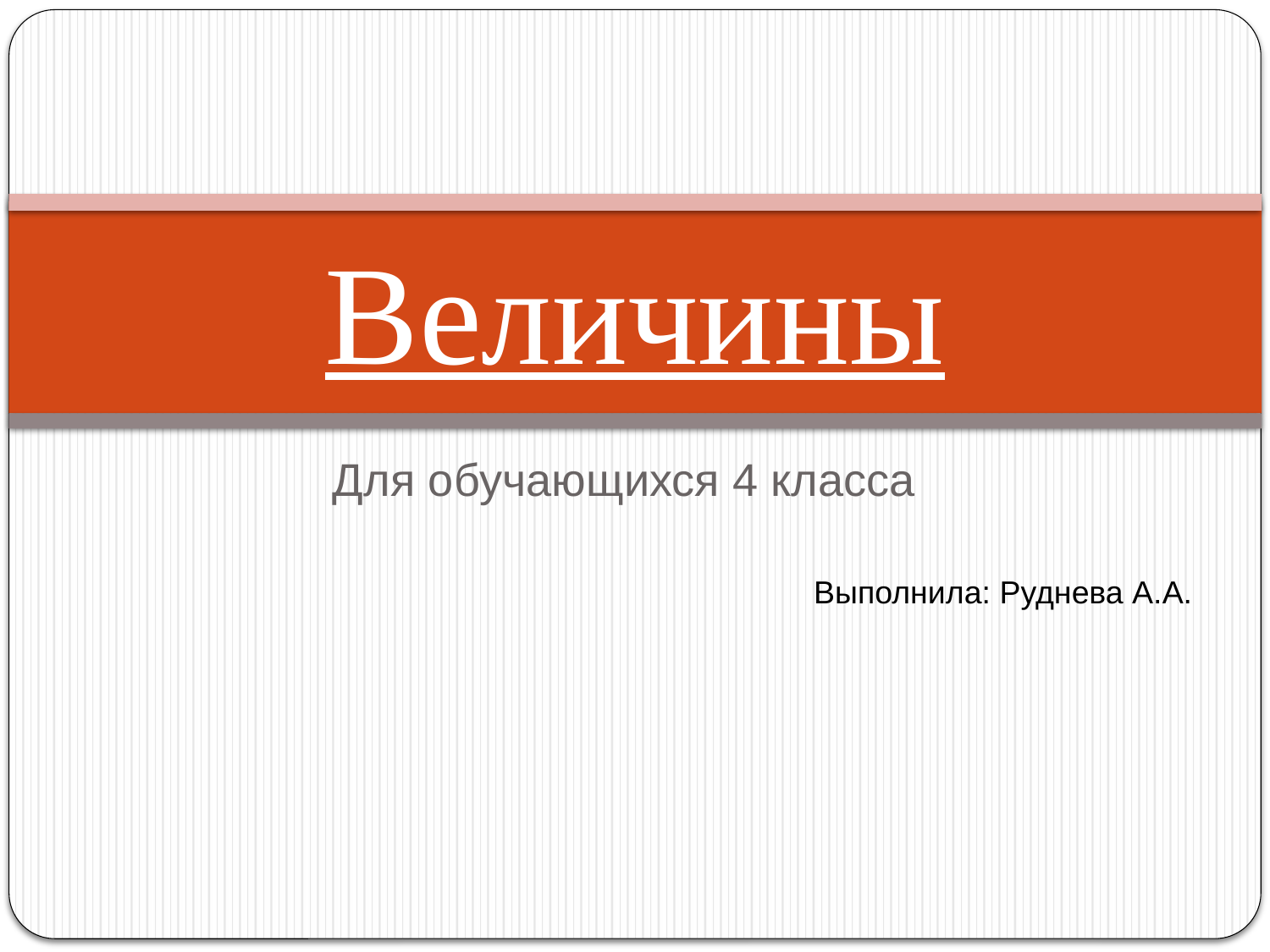

# Величины
Для обучающихся 4 класса
Выполнила: Руднева А.А.